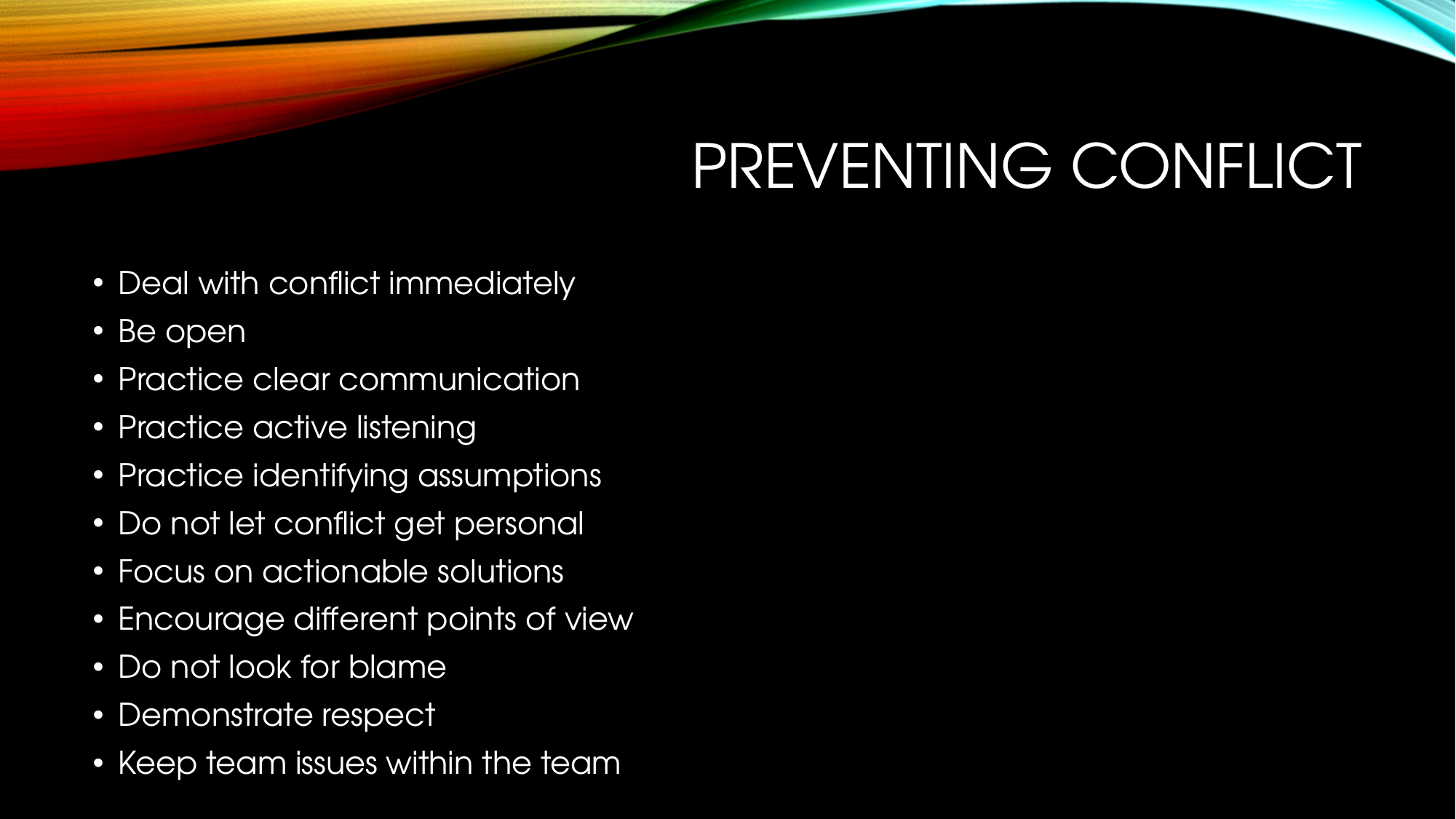

# Preventing conflict
Deal with conflict immediately
Be open
Practice clear communication
Practice active listening
Practice identifying assumptions
Do not let conflict get personal
Focus on actionable solutions
Encourage different points of view
Do not look for blame
Demonstrate respect
Keep team issues within the team